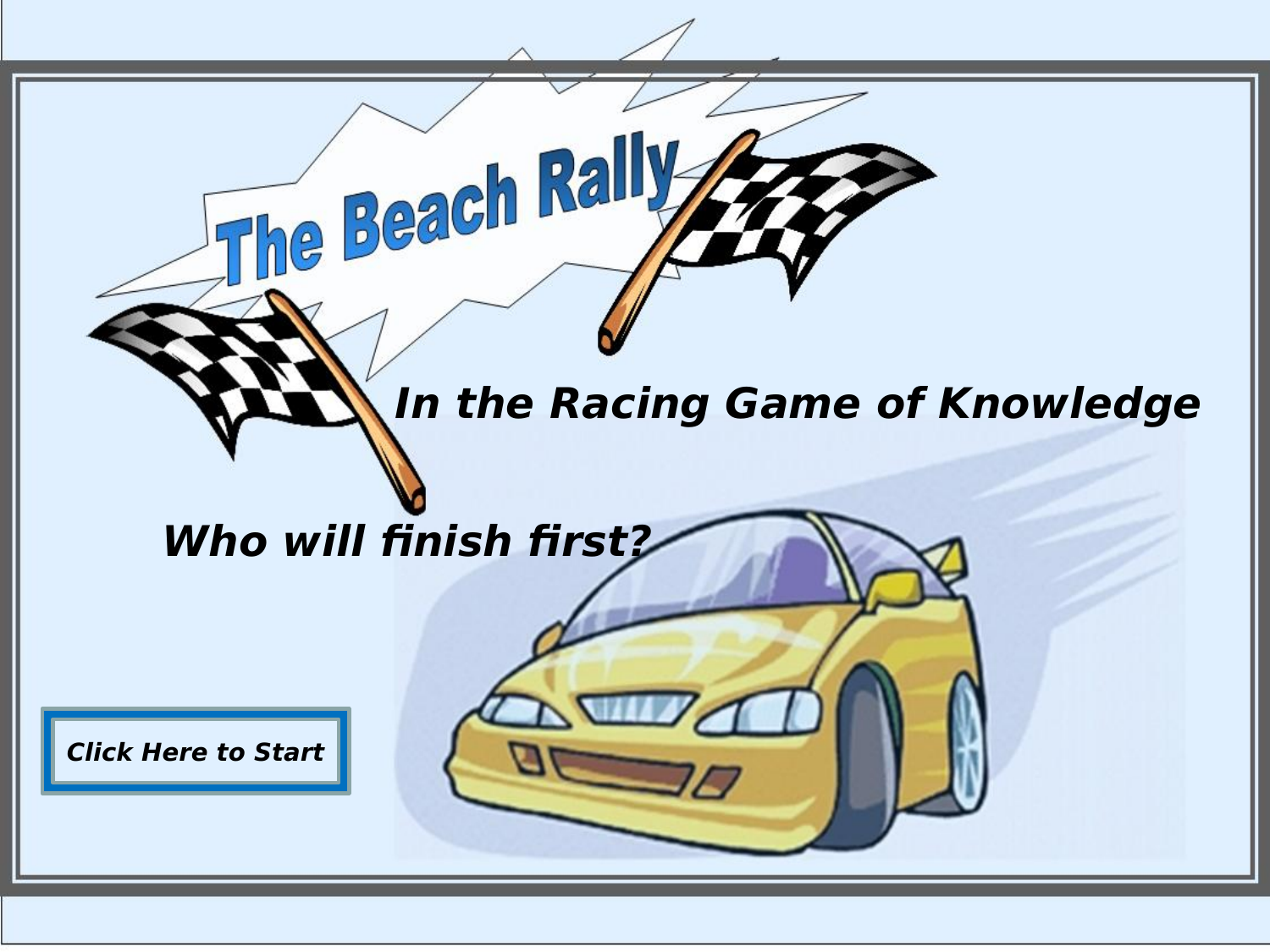

In the Racing Game of Knowledge
Who will finish first?
Click Here to Start